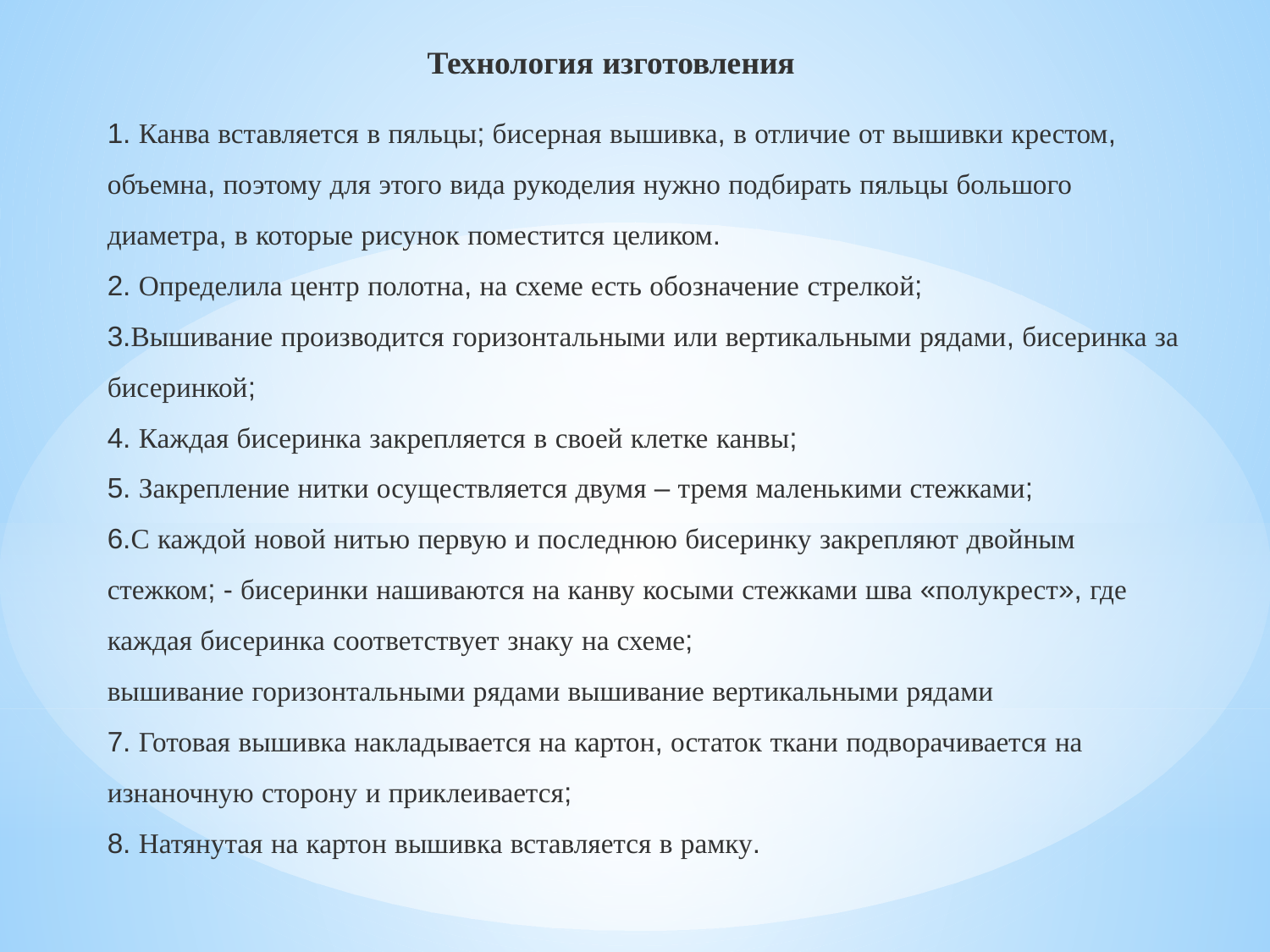

Технология изготовления
1. Канва вставляется в пяльцы; бисерная вышивка, в отличие от вышивки крестом, объемна, поэтому для этого вида рукоделия нужно подбирать пяльцы большого диаметра, в которые рисунок поместится целиком.
2. Определила центр полотна, на схеме есть обозначение стрелкой;
3.Вышивание производится горизонтальными или вертикальными рядами, бисеринка за бисеринкой;
4. Каждая бисеринка закрепляется в своей клетке канвы;
5. Закрепление нитки осуществляется двумя – тремя маленькими стежками;
6.С каждой новой нитью первую и последнюю бисеринку закрепляют двойным стежком; - бисеринки нашиваются на канву косыми стежками шва «полукрест», где каждая бисеринка соответствует знаку на схеме;
вышивание горизонтальными рядами вышивание вертикальными рядами
7. Готовая вышивка накладывается на картон, остаток ткани подворачивается на изнаночную сторону и приклеивается;
8. Натянутая на картон вышивка вставляется в рамку.